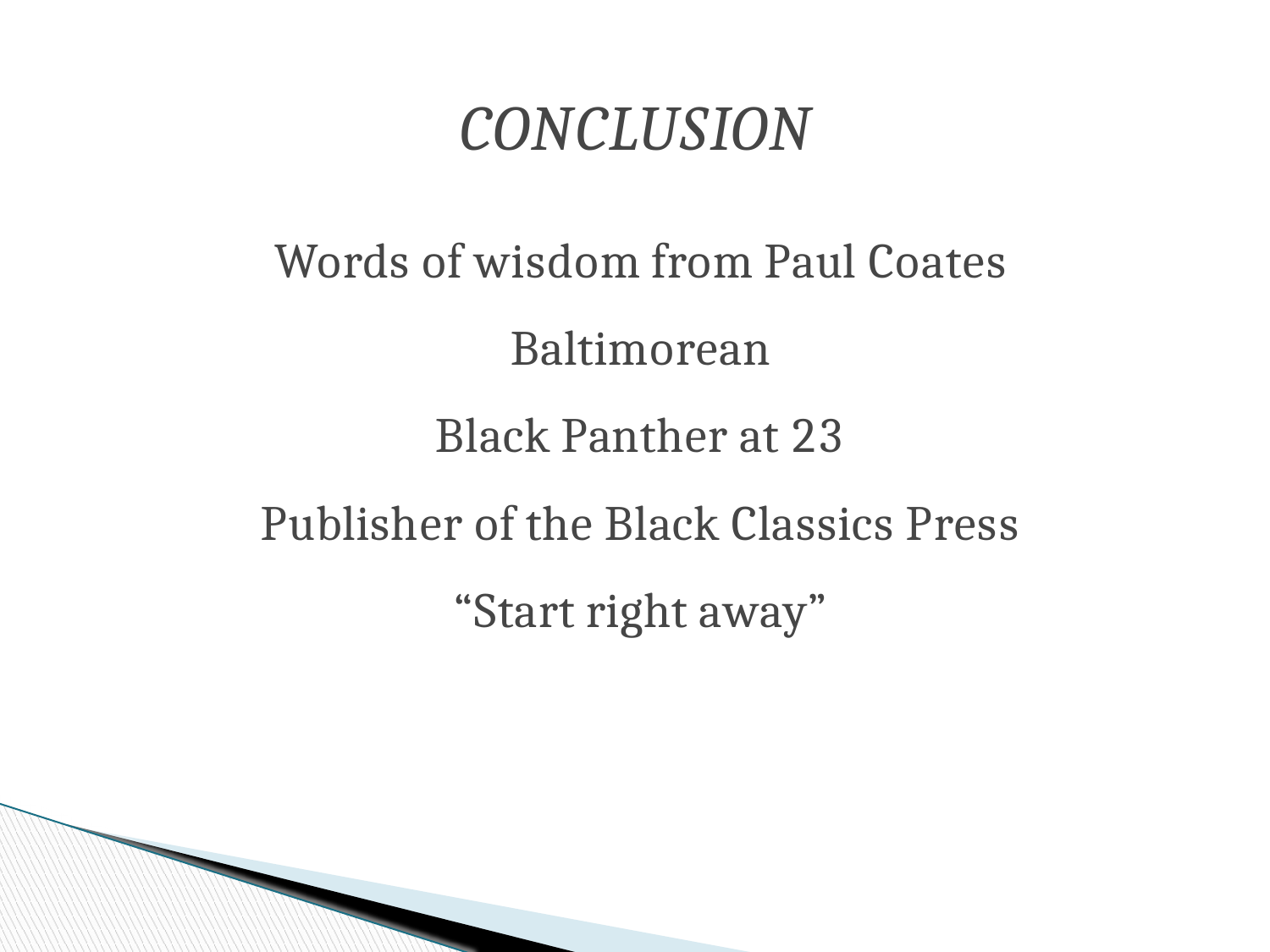

Conclusion
Words of wisdom from Paul Coates
Baltimorean
Black Panther at 23
Publisher of the Black Classics Press
“Start right away”